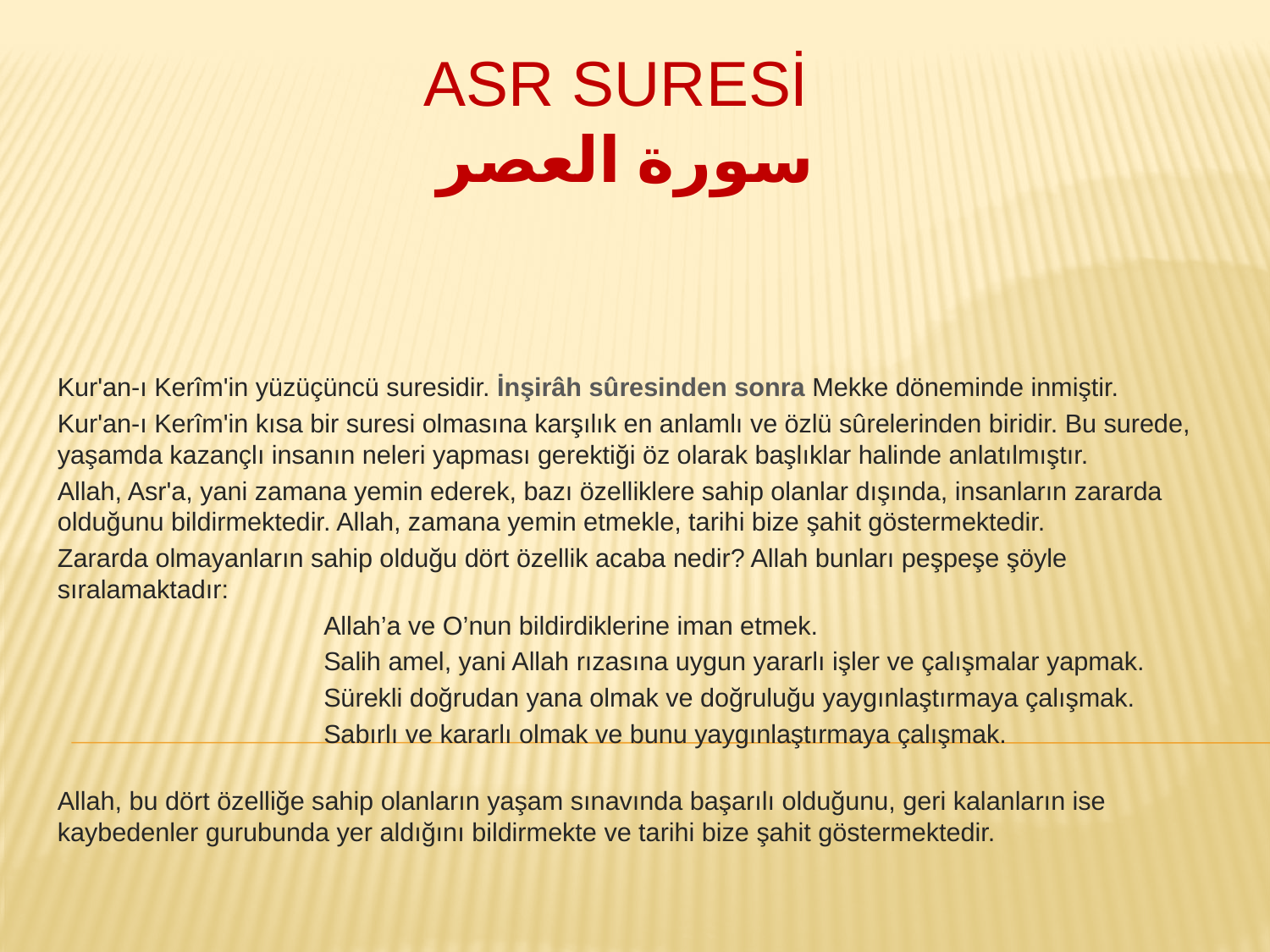

# ASR SURESİ سورة العصر

Kur'an-ı Kerîm'in yüzüçüncü suresidir. İnşirâh sûresinden sonra Mekke döneminde inmiştir.
Kur'an-ı Kerîm'in kısa bir suresi olmasına karşılık en anlamlı ve özlü sûrelerinden biridir. Bu surede, yaşamda kazançlı insanın neleri yapması gerektiği öz olarak başlıklar halinde anlatılmıştır.
Allah, Asr'a, yani zamana yemin ederek, bazı özelliklere sahip olanlar dışında, insanların zararda olduğunu bildirmektedir. Allah, zamana yemin etmekle, tarihi bize şahit göstermektedir.
Zararda olmayanların sahip olduğu dört özellik acaba nedir? Allah bunları peşpeşe şöyle sıralamaktadır:
                                     Allah’a ve O’nun bildirdiklerine iman etmek.
                                     Salih amel, yani Allah rızasına uygun yararlı işler ve çalışmalar yapmak.
                                     Sürekli doğrudan yana olmak ve doğruluğu yaygınlaştırmaya çalışmak.
                                     Sabırlı ve kararlı olmak ve bunu yaygınlaştırmaya çalışmak.
Allah, bu dört özelliğe sahip olanların yaşam sınavında başarılı olduğunu, geri kalanların ise kaybedenler gurubunda yer aldığını bildirmekte ve tarihi bize şahit göstermektedir.